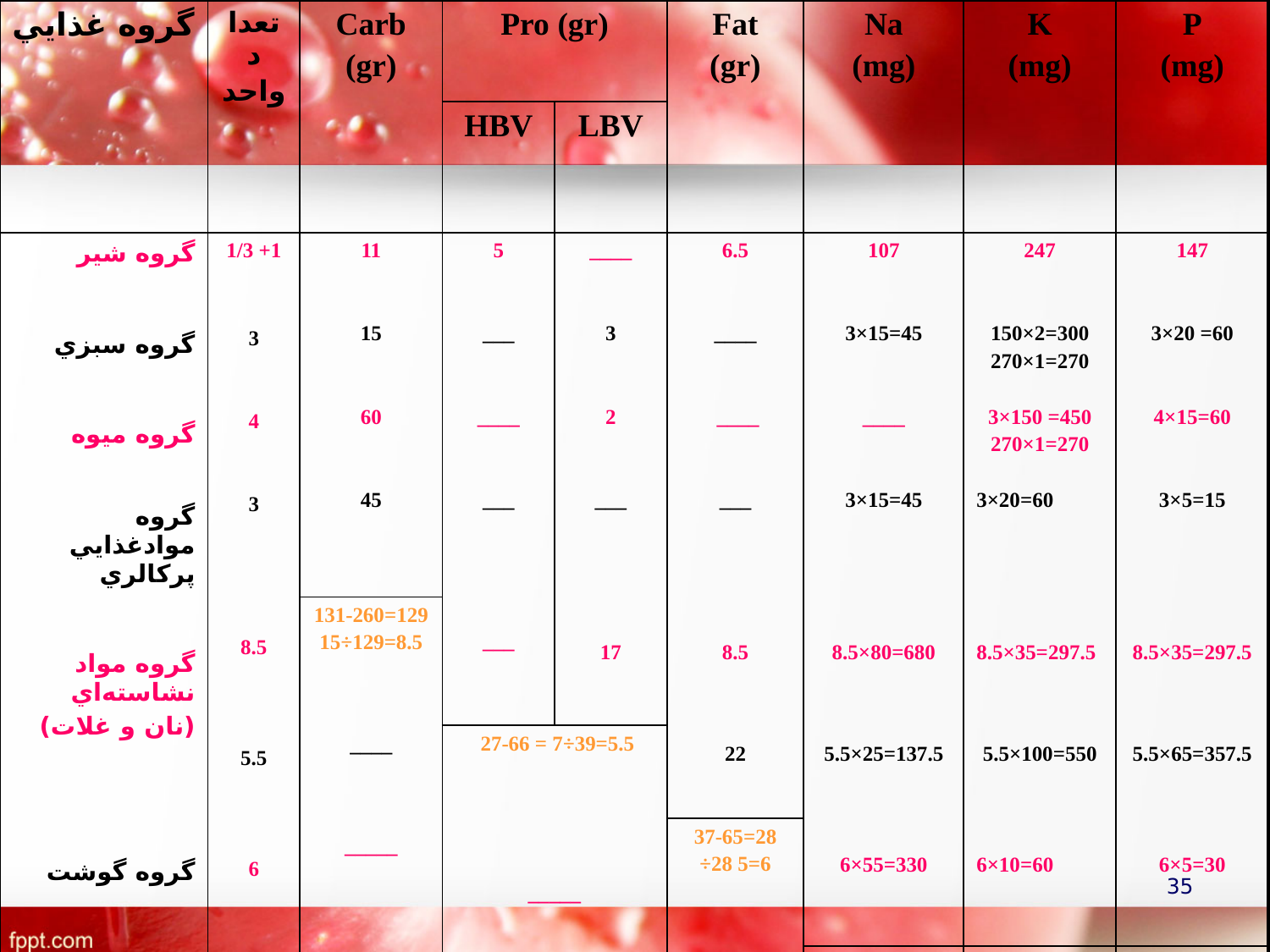

| گروه غذايي | تعداد واحد | Carb (gr) | Pro (gr) |  | Fat (gr) | Na (mg) | K (mg) | P (mg) |
| --- | --- | --- | --- | --- | --- | --- | --- | --- |
|  |  |  | HBV | LBV |  |  |  |  |
| گروه شير گروه سبزي گروه ميوه‌ گروه موادغذايي پركالري گروه مواد نشاسته‌اي (نان و غلات) گروه گوشت گروه چربي | 1+ 1/3 3 4 3 8.5 5.5 6 | 11 15 60 45 | 5 \_\_\_ \_\_\_\_ \_\_\_ \_\_\_ | \_\_\_\_ 3 2 \_\_\_ 17 | 6.5 \_\_\_\_ \_\_\_\_ \_\_\_ 8.5 22 | 107 45=15×3 \_\_\_\_ 45=15×3 680=80×8.5 137.5=25×5.5 330=55×6 | 247 300=2×150 270=1×270 450= 150×3 270=1×270 60=20×3 297.5=35×8.5 550=100×5.5 60=10×6 | 147 60= 20×3 60=15×4 15=5×3 297.5=35×8.5 357.5=65×5.5 30=5×6 |
|  |  | 129=131-260 8.5=129÷15 \_\_\_\_ \_\_\_\_\_ |  |  |  |  |  |  |
|  |  |  | 5.5=39÷7 = 27-66 \_\_\_\_\_ |  |  |  |  |  |
|  |  |  |  |  | 28=37-65 6=5 28÷ |  |  |  |
|  |  |  |  |  |  | 1344.5 | 2504.5 | 967 |
35